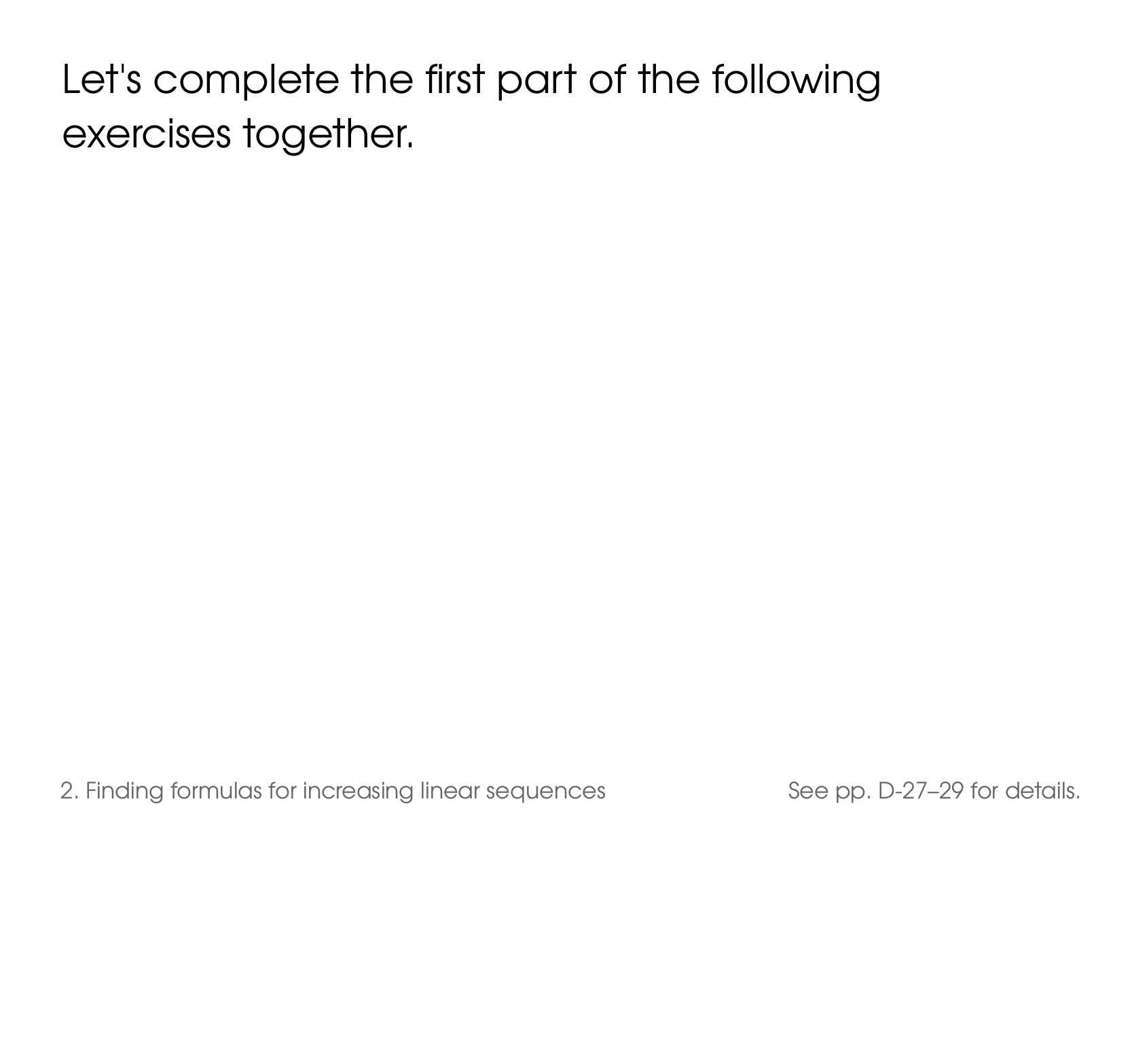

Let's complete the first part of the following
exercises together.
2. Finding formulas for increasing linear sequences
See pp. D-27–29 for details.